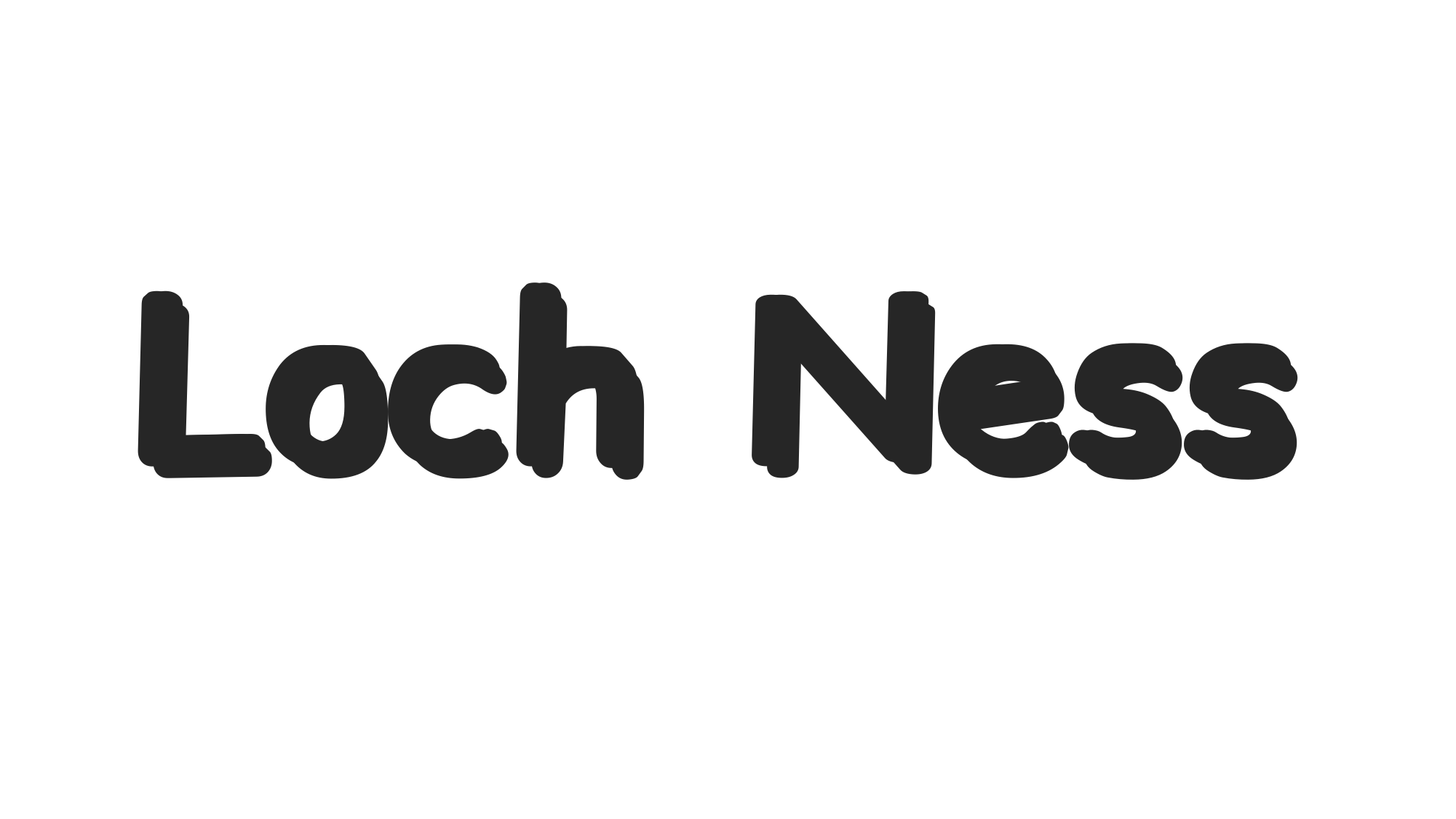

Loch Ness
Loch Ness
# Loch Ness